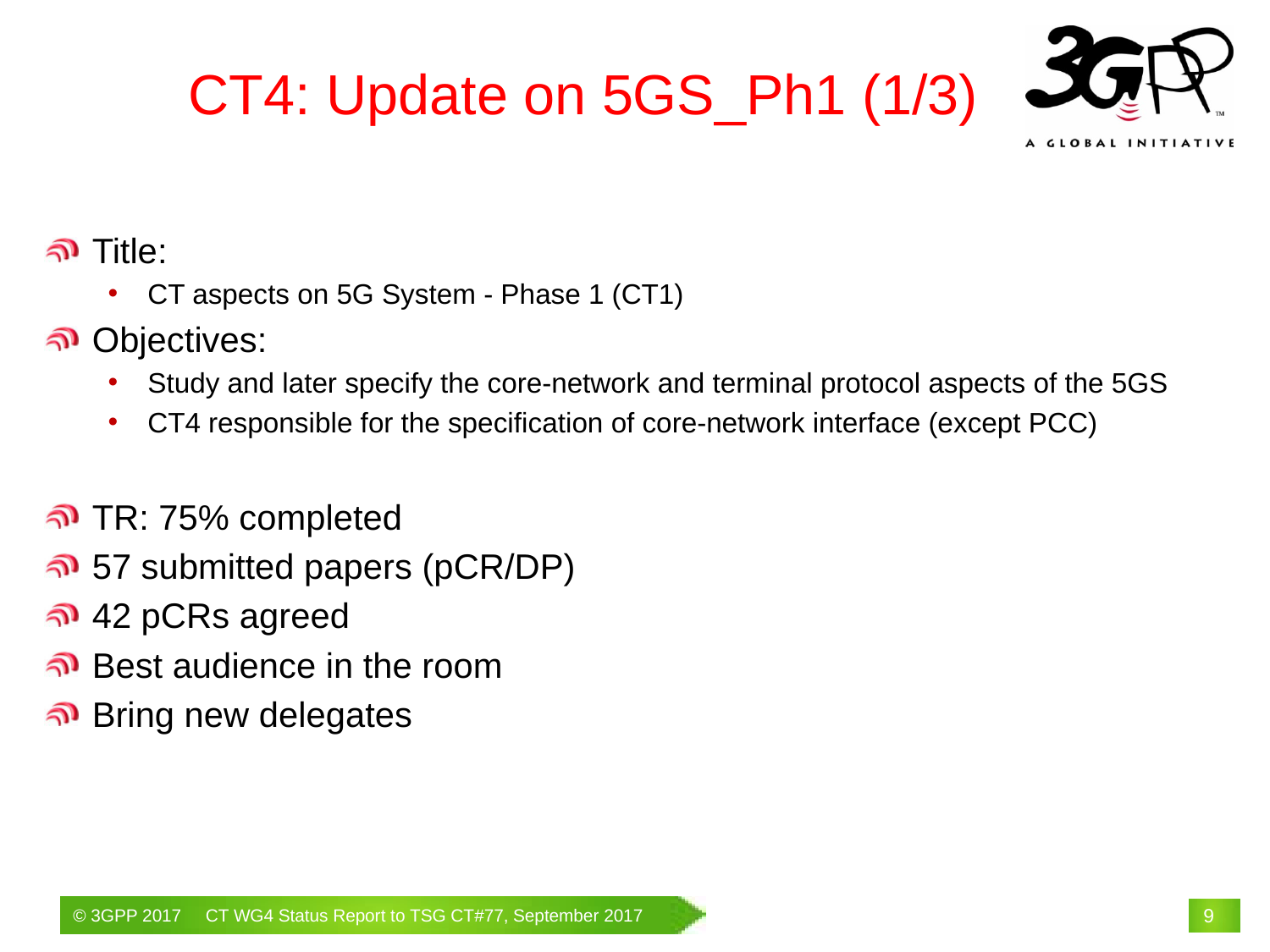

# CT4: Update on 5GS_Ph1 (1/3)
Title:
CT aspects on 5G System - Phase 1 (CT1)
Objectives:
Study and later specify the core-network and terminal protocol aspects of the 5GS
CT4 responsible for the specification of core-network interface (except PCC)

TR: 75% completed
57 submitted papers (pCR/DP)
42 pCRs agreed
Best audience in the room
Bring new delegates